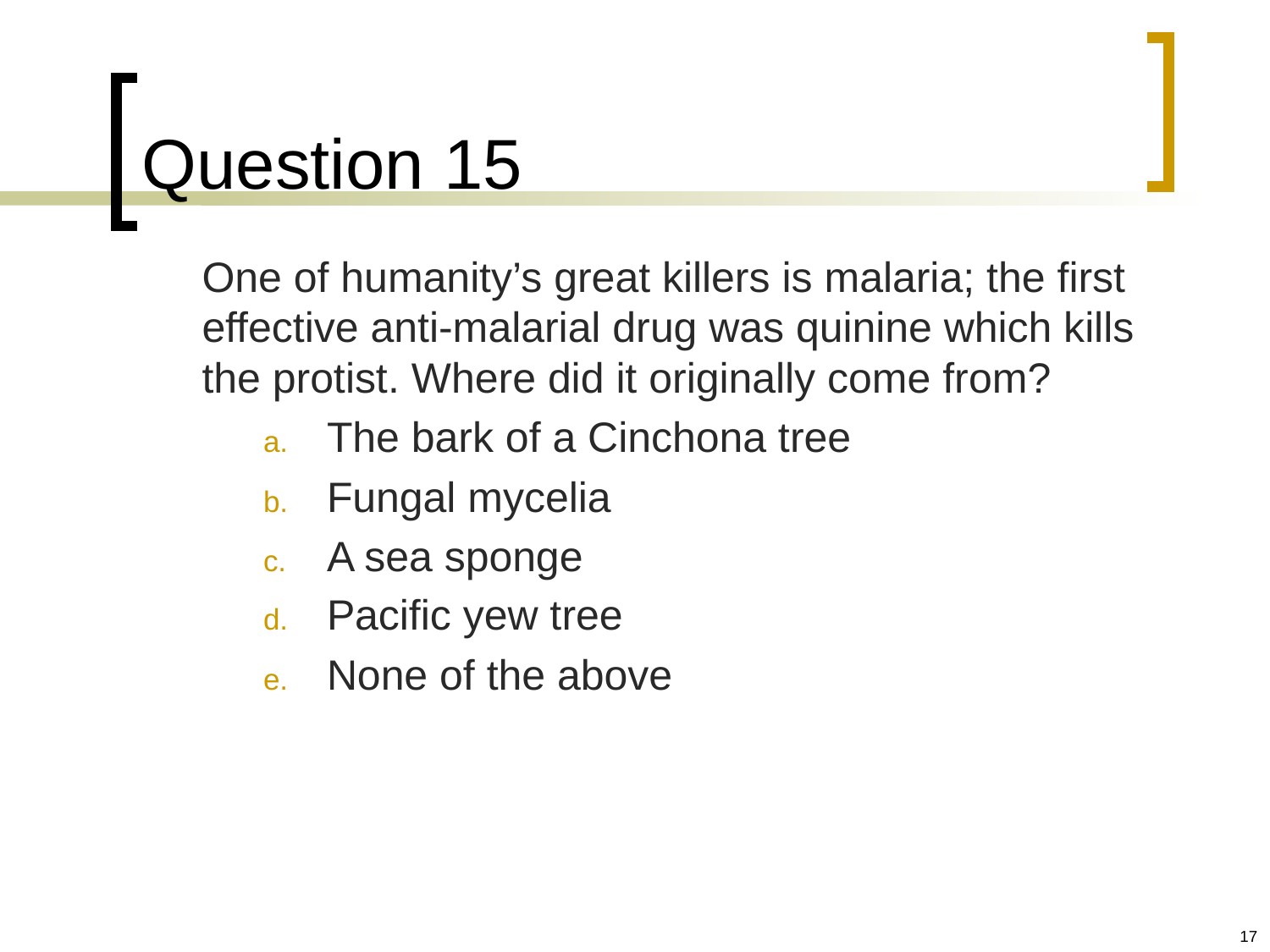

# Question 15
	One of humanity’s great killers is malaria; the first effective anti-malarial drug was quinine which kills the protist. Where did it originally come from?
The bark of a Cinchona tree
Fungal mycelia
A sea sponge
Pacific yew tree
None of the above